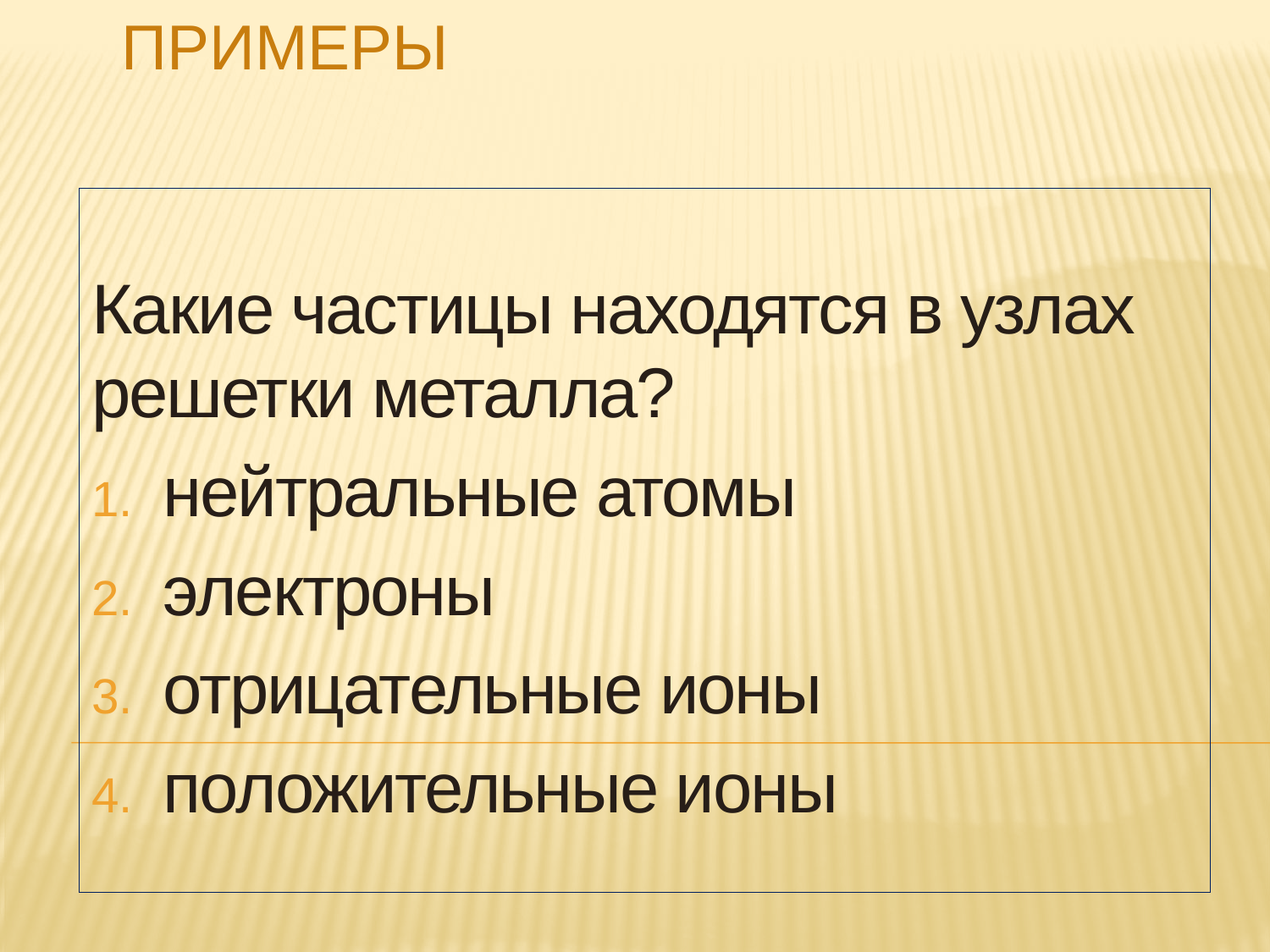

# ПРИМЕРЫ
Какие частицы находятся в узлах решетки металла?
нейтральные атомы
электроны
отрицательные ионы
положительные ионы